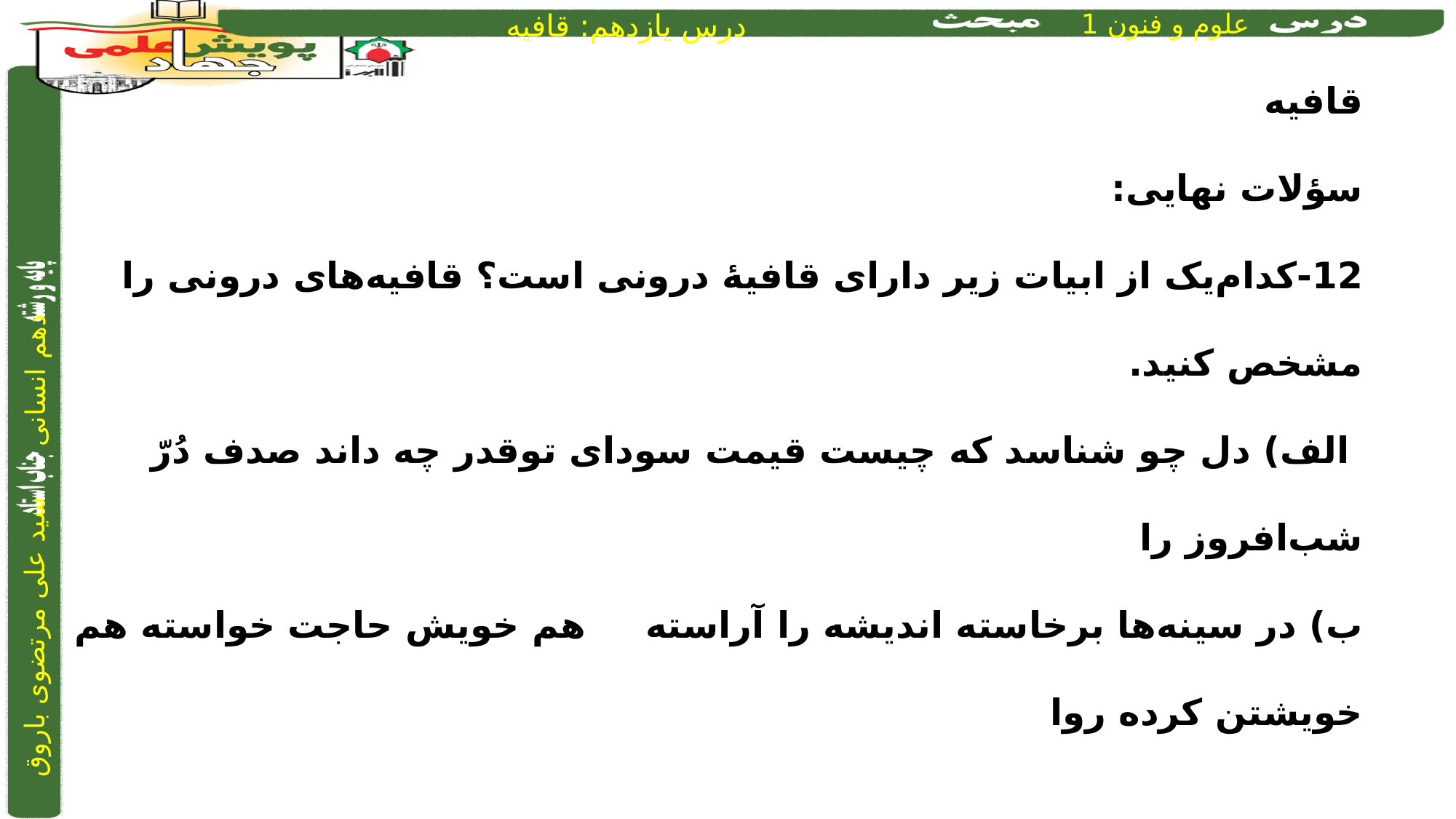

قافیه
سؤلات نهایی:
12-کدام‌یک از ابیات زیر دارای قافیۀ درونی است؟ قافیه‌های درونی را مشخص کنید.
 الف) دل چو شناسد که چیست قیمت سودای تو	قدر چه داند صدف دُرّ شب‌افروز را
ب) در سینه‌ها برخاسته اندیشه را آراسته	 	 هم خویش حاجت خواسته هم خویشتن کرده روا